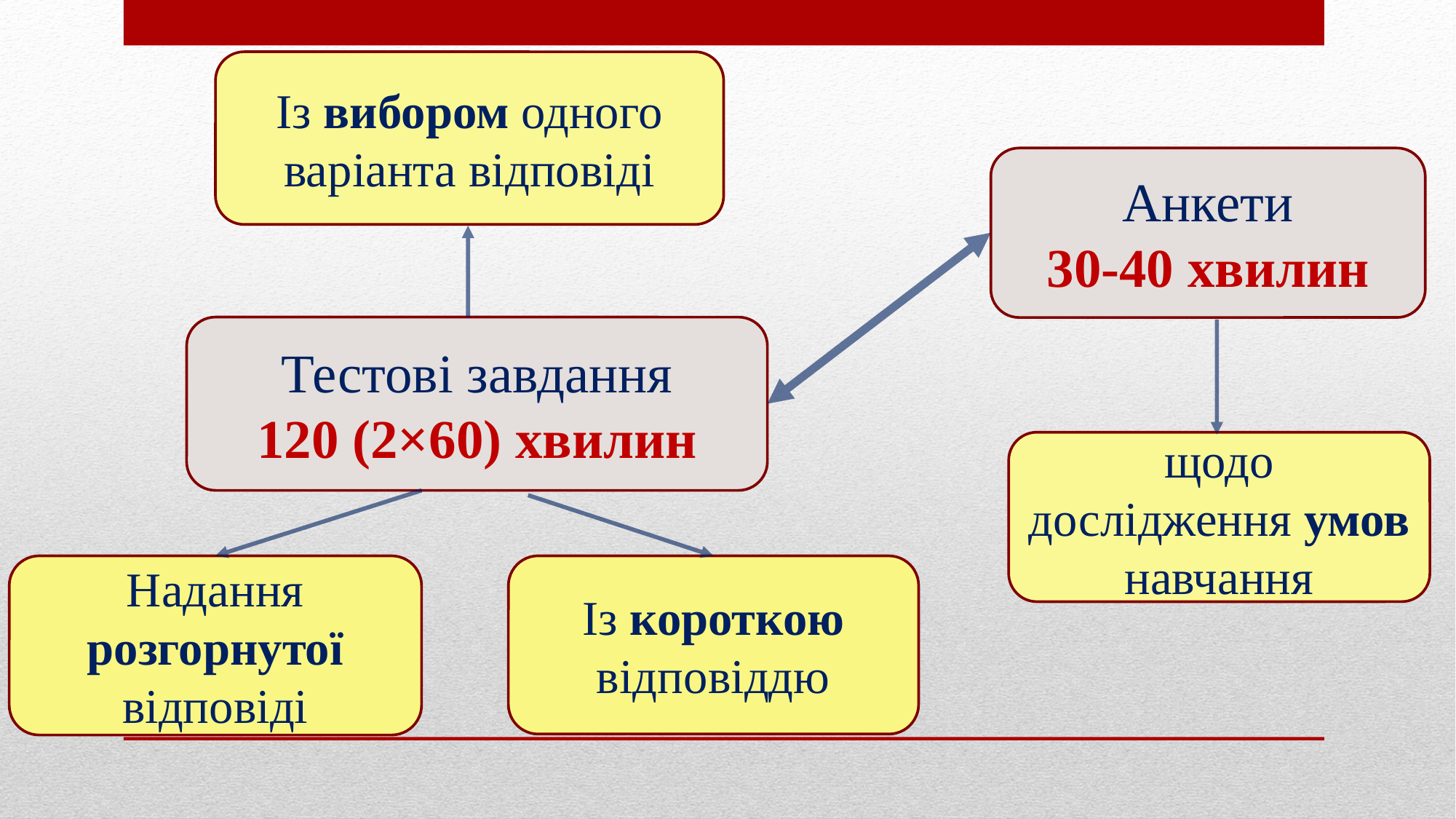

Із вибором одного
варіанта відповіді
Анкети
30-40 хвилин
Тестові завдання
120 (2×60) хвилин
щодо дослідження умов навчання
Надання розгорнутої відповіді
Із короткою відповіддю